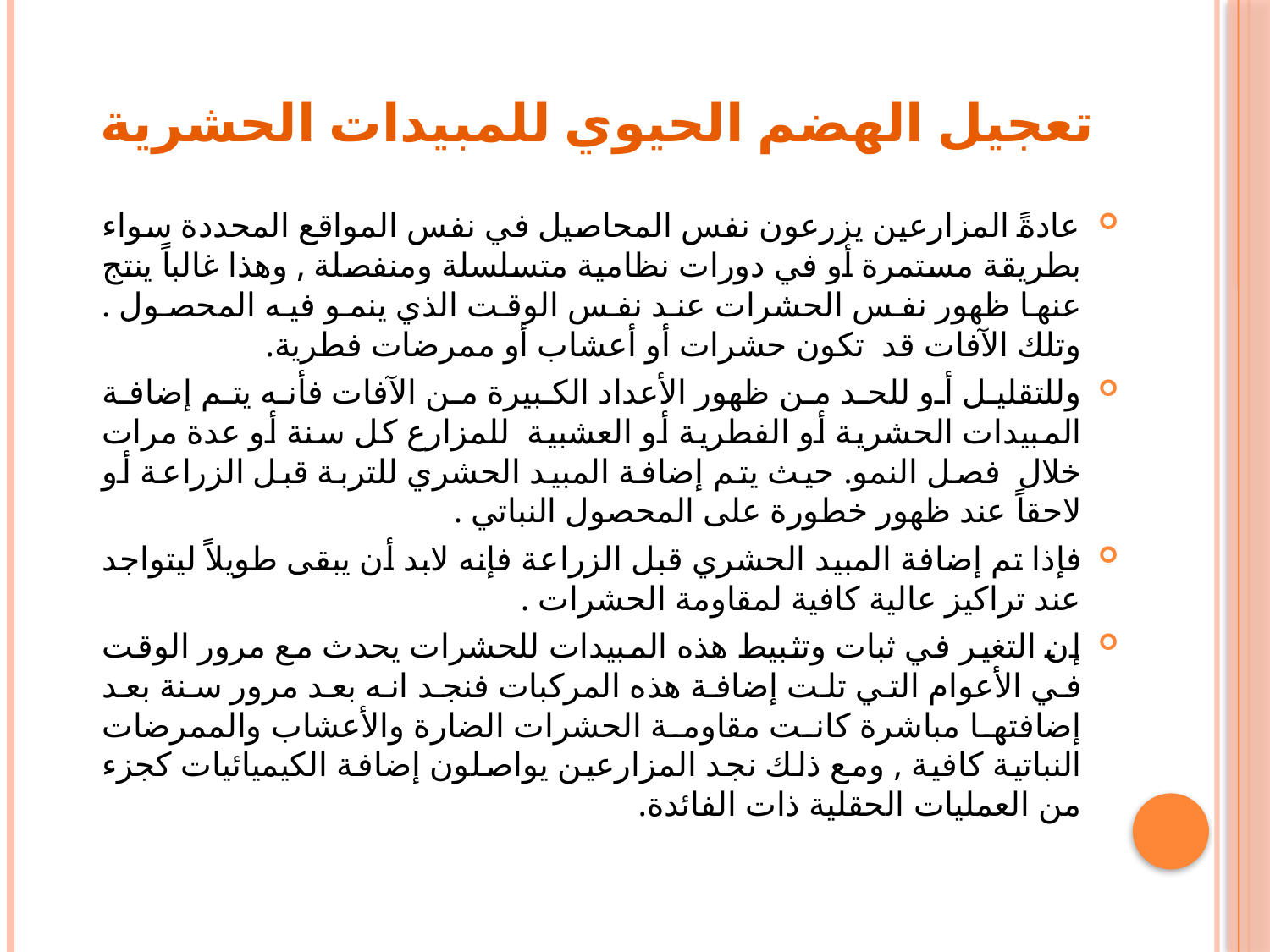

# تعجيل الهضم الحيوي للمبيدات الحشرية
عادةً المزارعين يزرعون نفس المحاصيل في نفس المواقع المحددة سواء بطريقة مستمرة أو في دورات نظامية متسلسلة ومنفصلة , وهذا غالباً ينتج عنها ظهور نفس الحشرات عند نفس الوقت الذي ينمو فيه المحصول . وتلك الآفات قد  تكون حشرات أو أعشاب أو ممرضات فطرية.
وللتقليل أو للحد من ظهور الأعداد الكبيرة من الآفات فأنه يتم إضافة المبيدات الحشرية أو الفطرية أو العشبية  للمزارع كل سنة أو عدة مرات خلال  فصل النمو. حيث يتم إضافة المبيد الحشري للتربة قبل الزراعة أو لاحقاً عند ظهور خطورة على المحصول النباتي .
فإذا تم إضافة المبيد الحشري قبل الزراعة فإنه لابد أن يبقى طويلاً ليتواجد عند تراكيز عالية كافية لمقاومة الحشرات .
إن التغير في ثبات وتثبيط هذه المبيدات للحشرات يحدث مع مرور الوقت في الأعوام التي تلت إضافة هذه المركبات فنجد انه بعد مرور سنة بعد إضافتها مباشرة كانت مقاومة الحشرات الضارة والأعشاب والممرضات النباتية كافية , ومع ذلك نجد المزارعين يواصلون إضافة الكيميائيات كجزء من العمليات الحقلية ذات الفائدة.